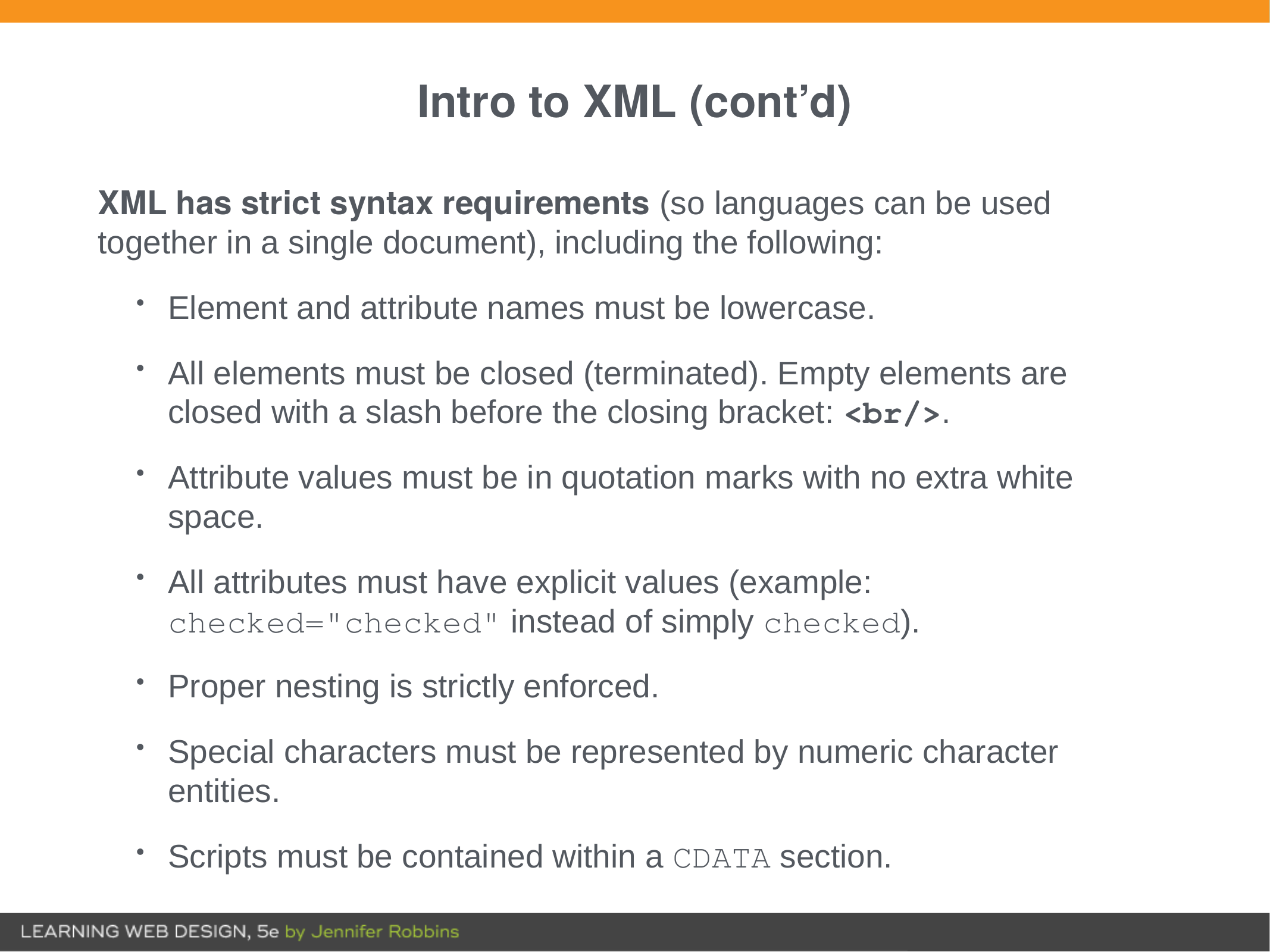

# Intro to XML (cont’d)
XML has strict syntax requirements (so languages can be used together in a single document), including the following:
Element and attribute names must be lowercase.
All elements must be closed (terminated). Empty elements are closed with a slash before the closing bracket: <br/>.
Attribute values must be in quotation marks with no extra white space.
All attributes must have explicit values (example: checked="checked" instead of simply checked).
Proper nesting is strictly enforced.
Special characters must be represented by numeric character entities.
Scripts must be contained within a CDATA section.